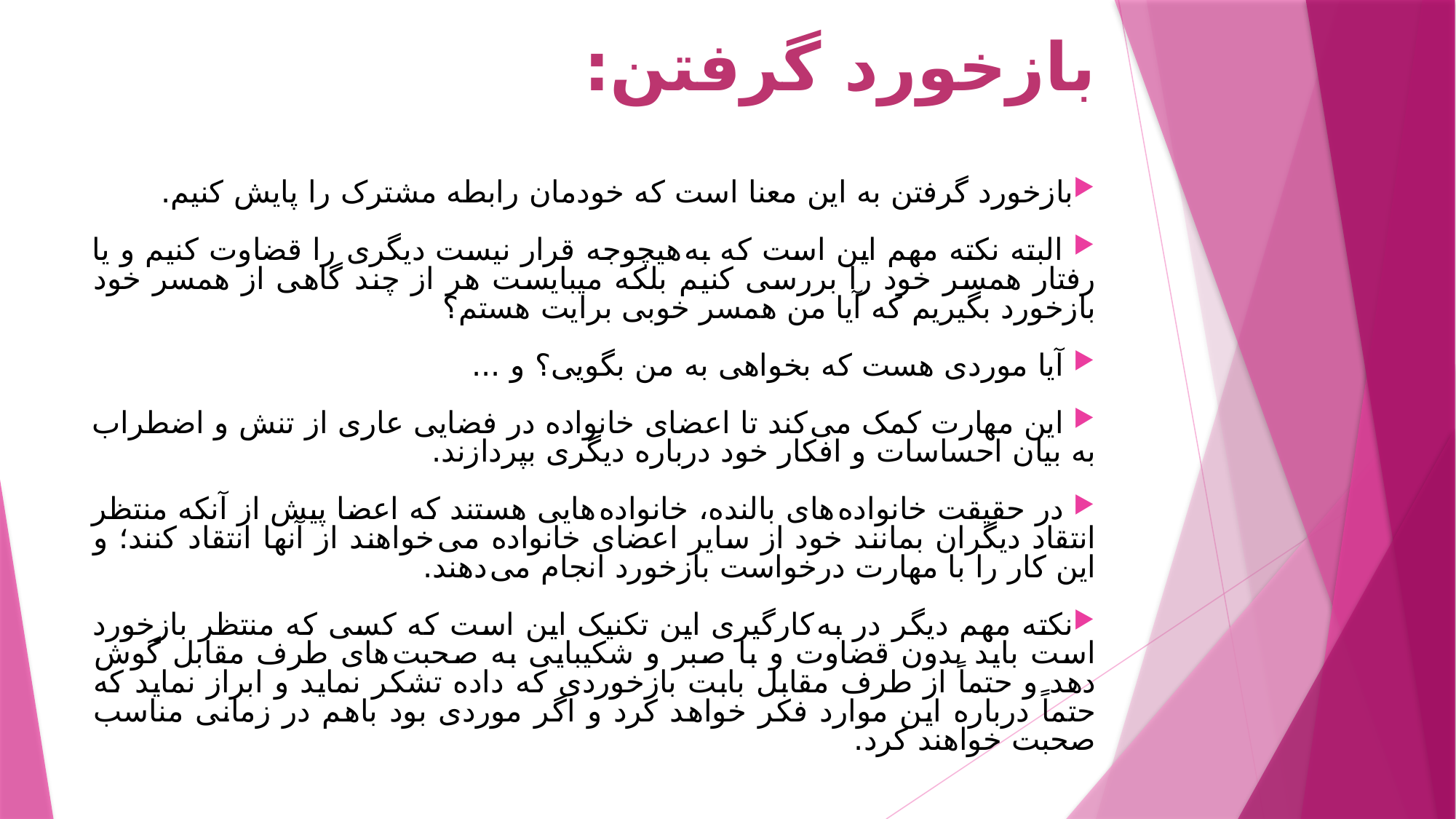

# بازخورد گرفتن:
بازخورد گرفتن به این معنا است که خودمان رابطه مشترک را پایش کنیم.

 البته نکته مهم این است که به هیچوجه قرار نیست دیگری را قضاوت کنیم و یا رفتار همسر خود را بررسی کنیم بلکه میبایست هر از چند گاهی از همسر خود بازخورد بگیریم که آیا من همسر خوبی برایت هستم؟

 آیا موردی هست که بخواهی به من بگویی؟ و ...

 این مهارت کمک می کند تا اعضای خانواده در فضایی عاری از تنش و اضطراب به بیان احساسات و افکار خود درباره دیگری بپردازند.

 در حقیقت خانواده های بالنده، خانواده هایی هستند که اعضا پیش از آنکه منتظر انتقاد دیگران بمانند خود از سایر اعضای خانواده می خواهند از آنها انتقاد کنند؛ و این کار را با مهارت درخواست بازخورد انجام می دهند.

نکته مهم دیگر در به کارگیری این تکنیک این است که کسی که منتظر بازخورد است باید بدون قضاوت و با صبر و شکیبایی به صحبت های طرف مقابل گوش دهد و حتماً از طرف مقابل بابت بازخوردی که داده تشکر نماید و ابراز نماید که حتماً درباره این موارد فکر خواهد کرد و اگر موردی بود باهم در زمانی مناسب صحبت خواهند کرد.